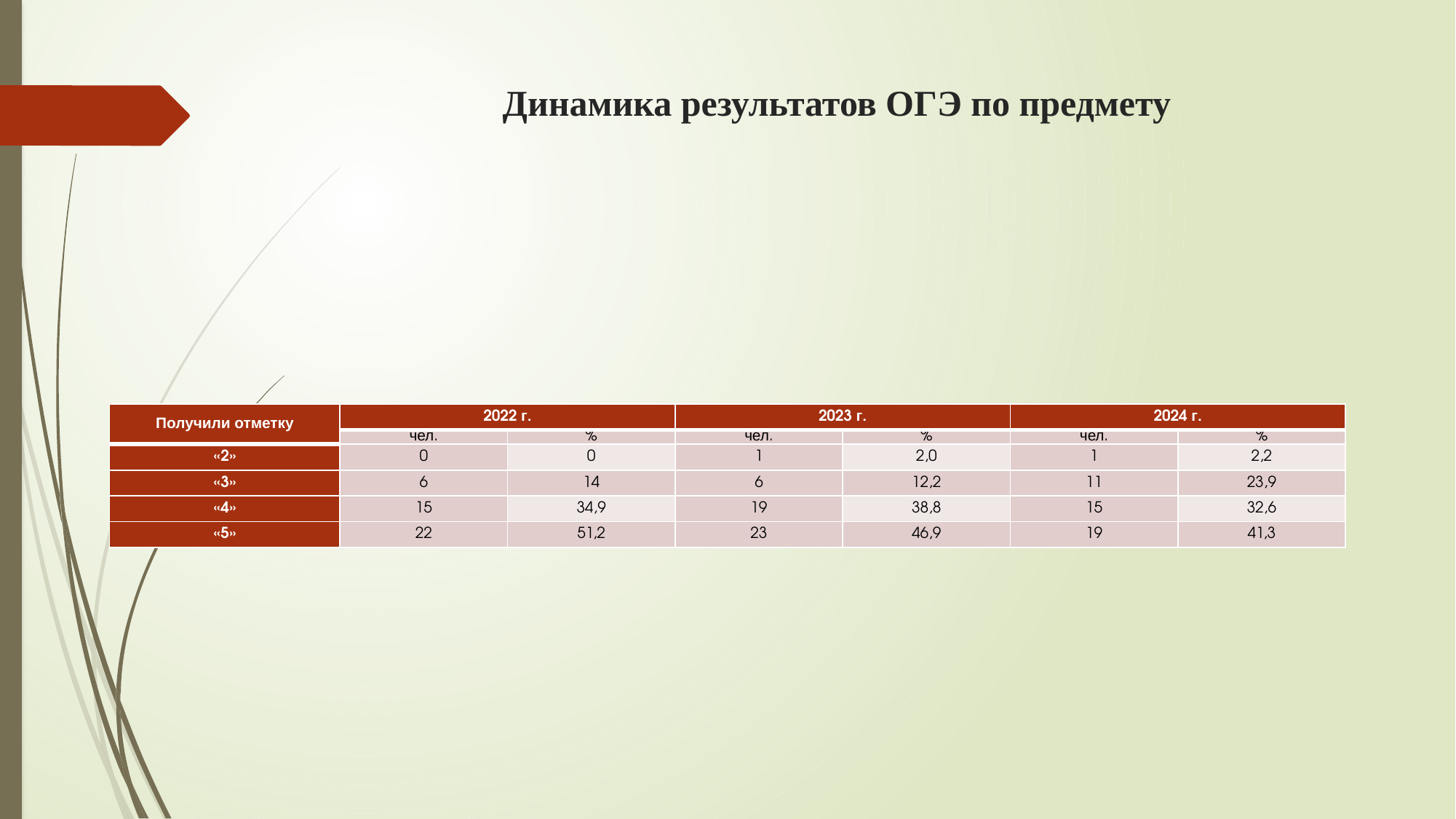

# Динамика результатов ОГЭ по предмету
| Получили отметку | 2022 г. |  | 2023 г. |  | 2024 г. |  |
| --- | --- | --- | --- | --- | --- | --- |
|  | чел. | % | чел. | % | чел. | % |
| «2» | 0 | 0 | 1 | 2,0 | 1 | 2,2 |
| «3» | 6 | 14 | 6 | 12,2 | 11 | 23,9 |
| «4» | 15 | 34,9 | 19 | 38,8 | 15 | 32,6 |
| «5» | 22 | 51,2 | 23 | 46,9 | 19 | 41,3 |